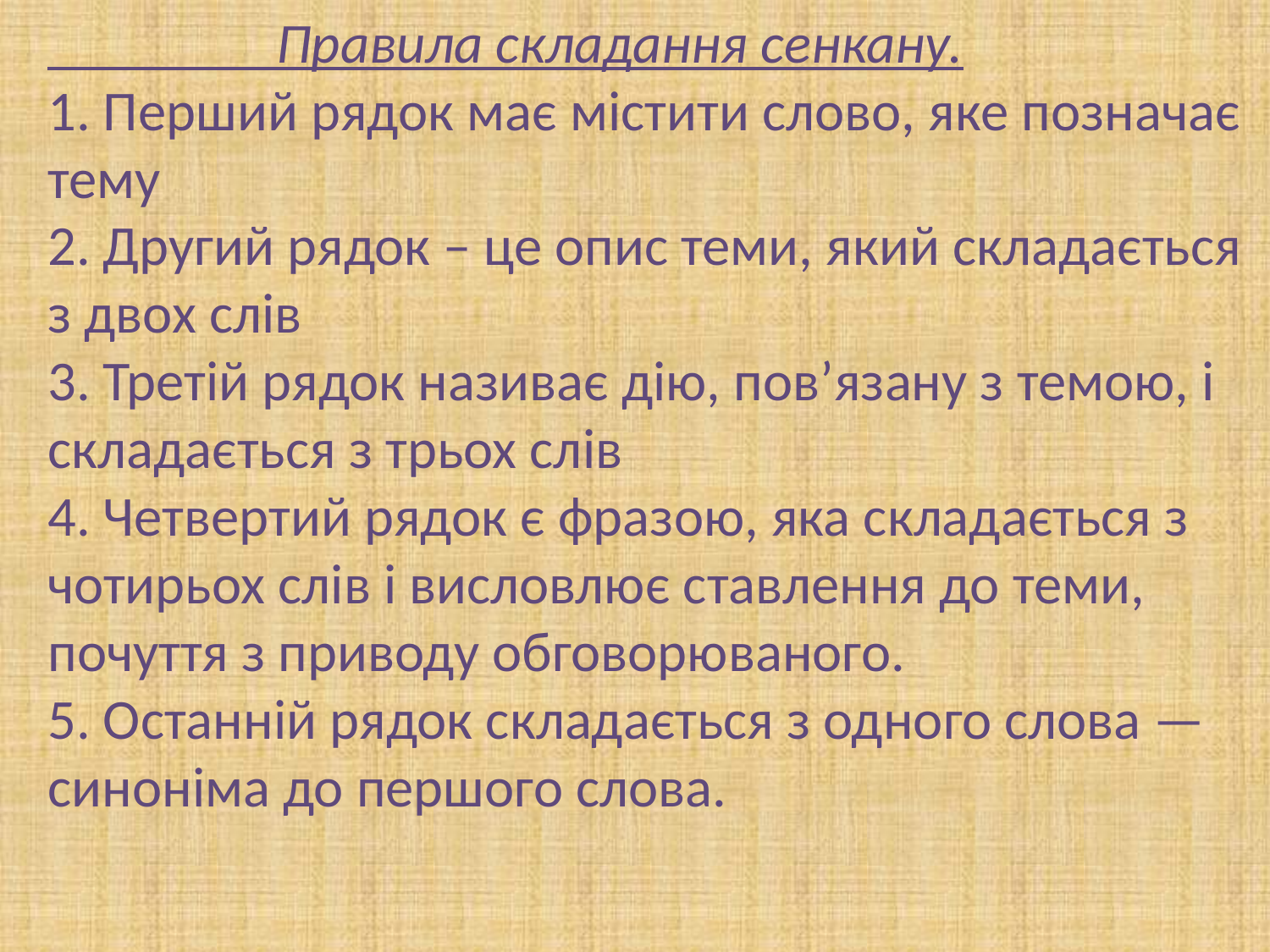

Правила складання сенкану.
1. Перший рядок має містити слово, яке позначає тему
2. Другий рядок – це опис теми, який складається з двох слів
3. Третій рядок називає дію, пов’язану з темою, і складається з трьох слів
4. Четвертий рядок є фразою, яка складається з чотирьох слів і висловлює ставлення до теми, почуття з приводу обговорюваного.
5. Останній рядок складається з одного слова — синоніма до першого слова.